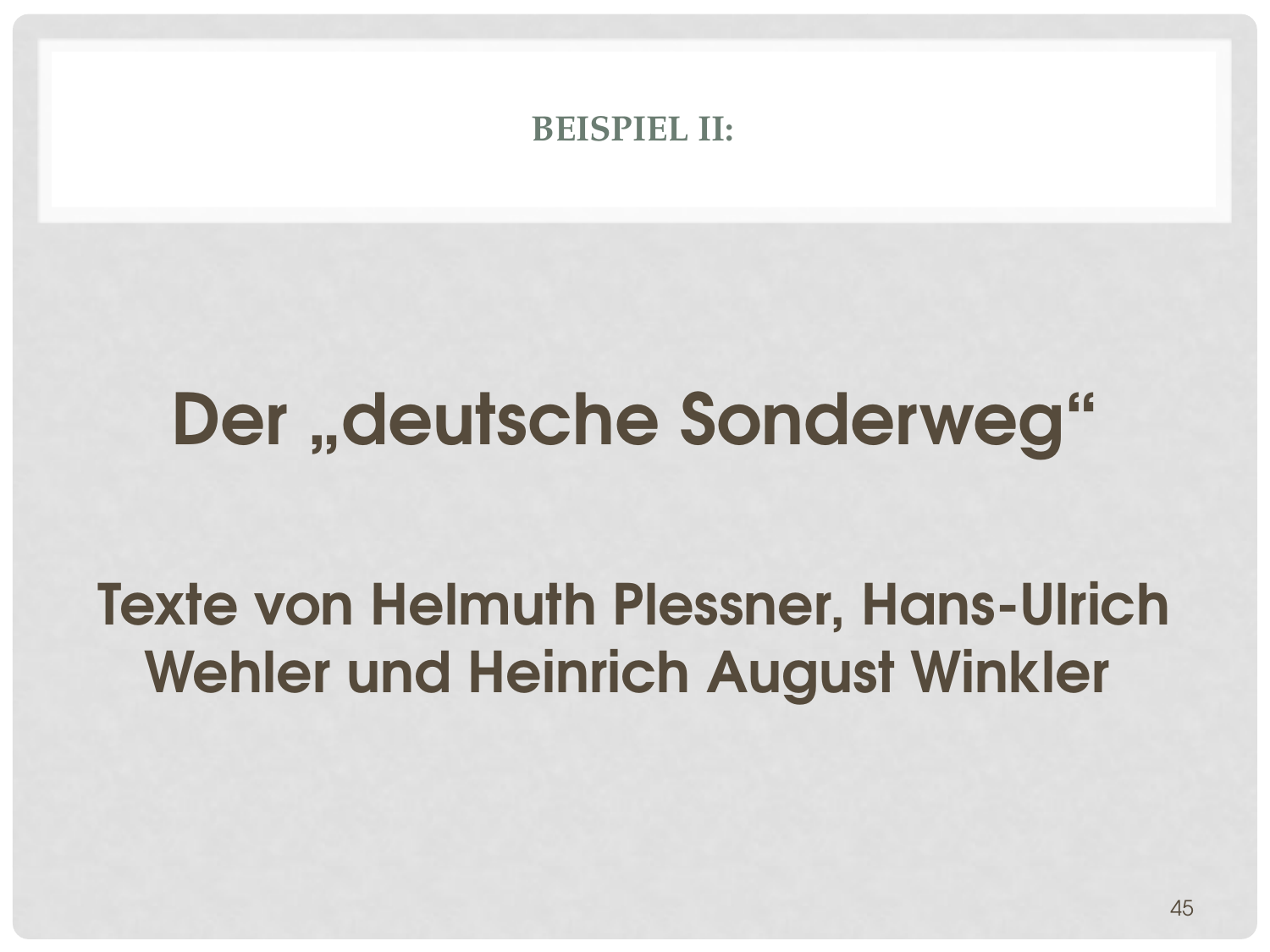

# BEISPIEL II:

Der „deutsche Sonderweg“

Texte von Helmuth Plessner, Hans-Ulrich Wehler und Heinrich August Winkler
45